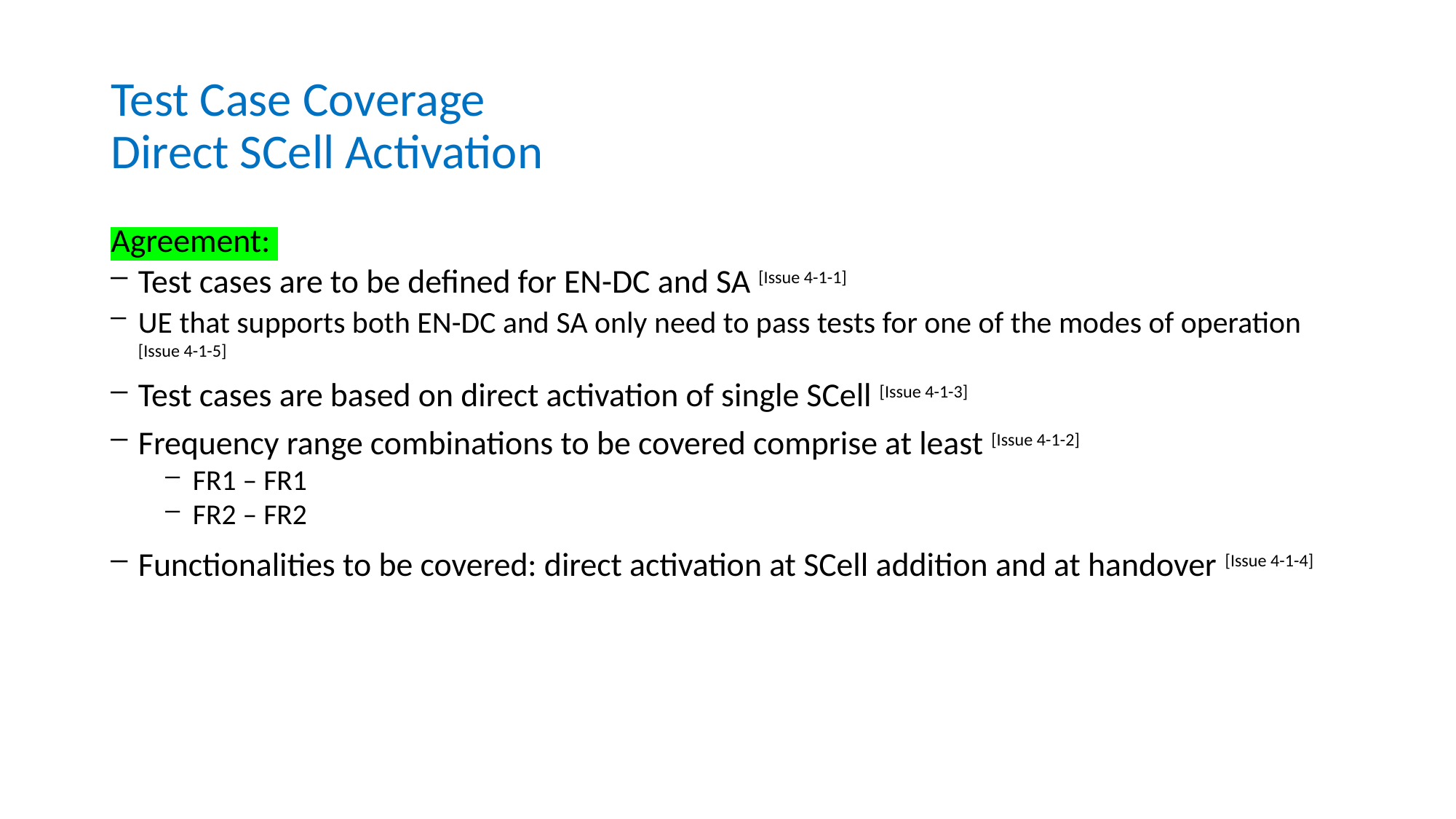

# Test Case Coverage Direct SCell Activation
Agreement:
Test cases are to be defined for EN-DC and SA [Issue 4-1-1]
UE that supports both EN-DC and SA only need to pass tests for one of the modes of operation [Issue 4-1-5]
Test cases are based on direct activation of single SCell [Issue 4-1-3]
Frequency range combinations to be covered comprise at least [Issue 4-1-2]
FR1 – FR1
FR2 – FR2
Functionalities to be covered: direct activation at SCell addition and at handover [Issue 4-1-4]